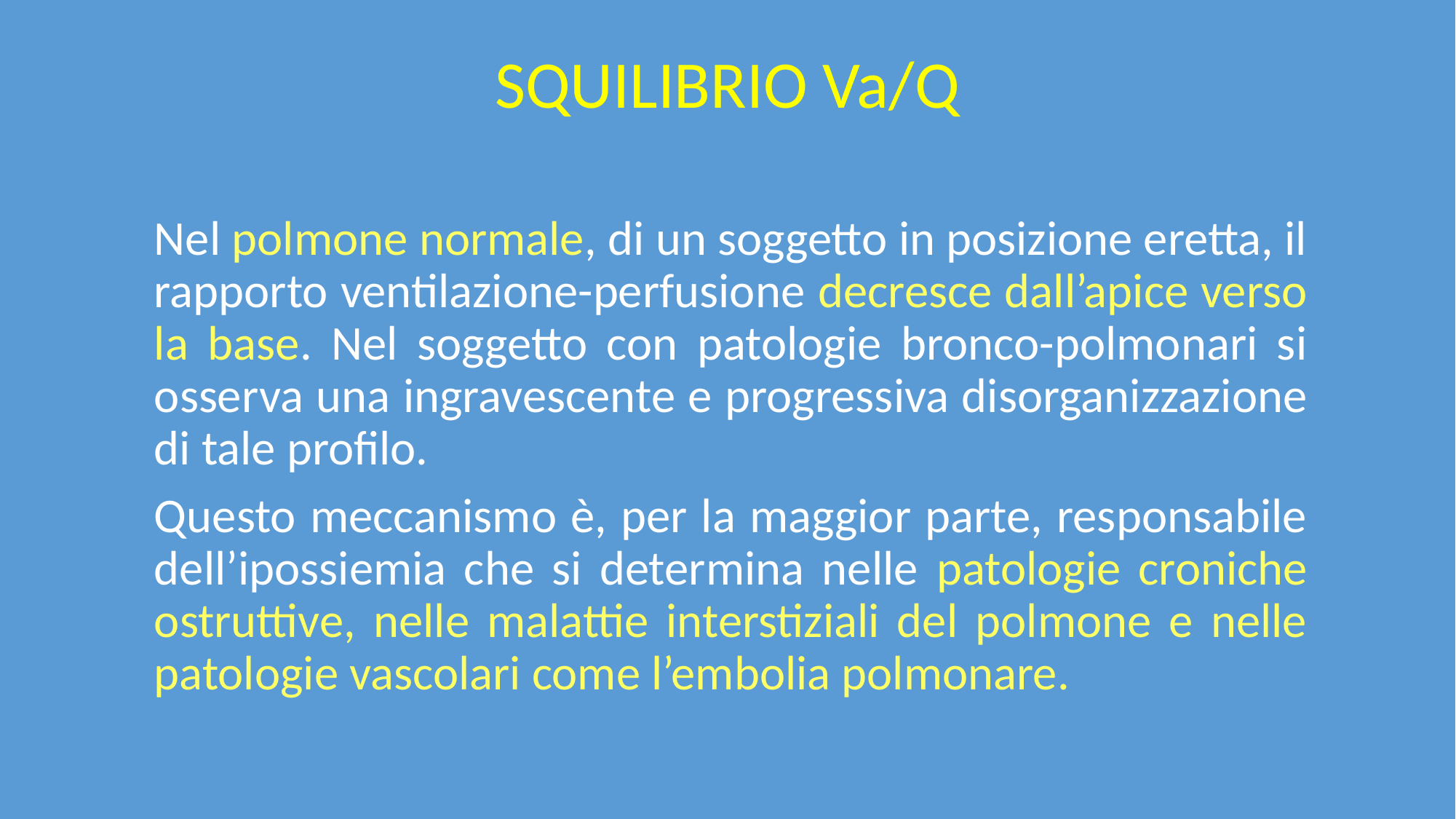

# SQUILIBRIO Va/Q
Nel polmone normale, di un soggetto in posizione eretta, il rapporto ventilazione-perfusione decresce dall’apice verso la base. Nel soggetto con patologie bronco-polmonari si osserva una ingravescente e progressiva disorganizzazione di tale profilo.
Questo meccanismo è, per la maggior parte, responsabile dell’ipossiemia che si determina nelle patologie croniche ostruttive, nelle malattie interstiziali del polmone e nelle patologie vascolari come l’embolia polmonare.